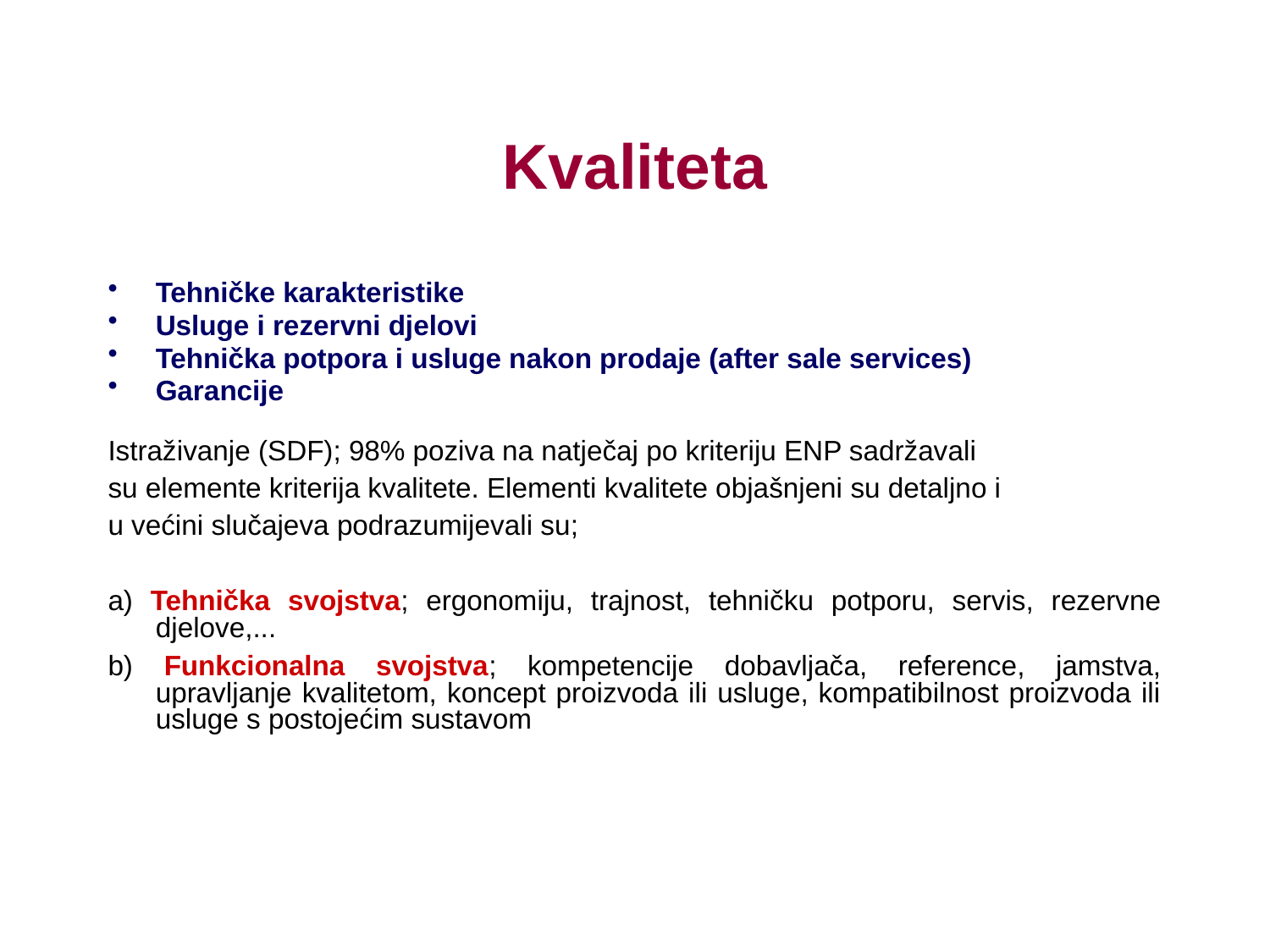

# Kvaliteta
Tehničke karakteristike
Usluge i rezervni djelovi
Tehnička potpora i usluge nakon prodaje (after sale services)
Garancije

Istraživanje (SDF); 98% poziva na natječaj po kriteriju ENP sadržavali
su elemente kriterija kvalitete. Elementi kvalitete objašnjeni su detaljno i
u većini slučajeva podrazumijevali su;

a) Tehnička svojstva; ergonomiju, trajnost, tehničku potporu, servis, rezervne djelove,...
b) Funkcionalna svojstva; kompetencije dobavljača, reference, jamstva, upravljanje kvalitetom, koncept proizvoda ili usluge, kompatibilnost proizvoda ili usluge s postojećim sustavom

29